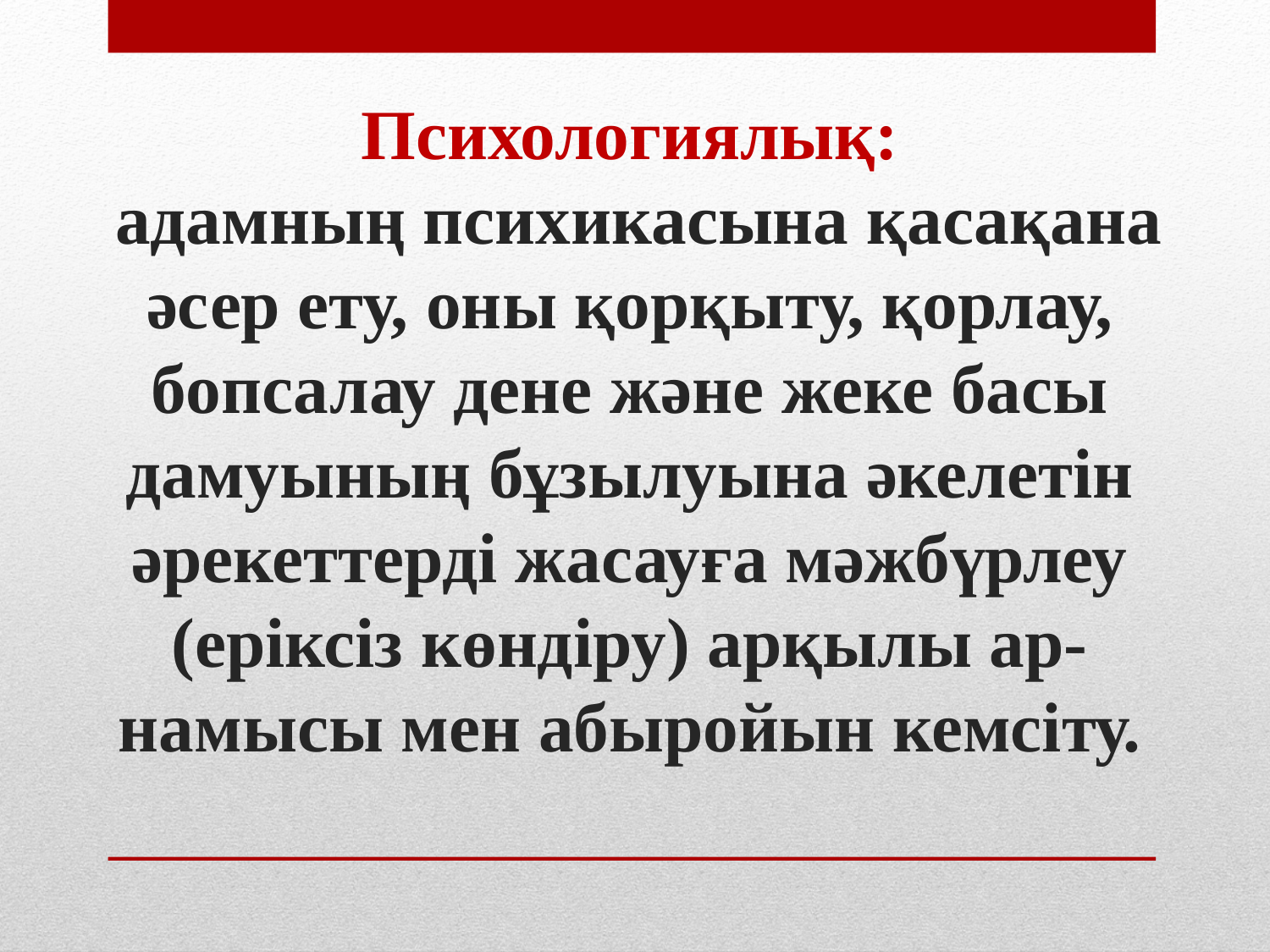

# Психологиялық: адамның психикасына қасақана әсер ету, оны қорқыту, қорлау, бопсалау дене және жеке басы дамуының бұзылуына әкелетін әрекеттерді жасауға мәжбүрлеу (еріксіз көндіру) арқылы ар-намысы мен абыройын кемсіту.